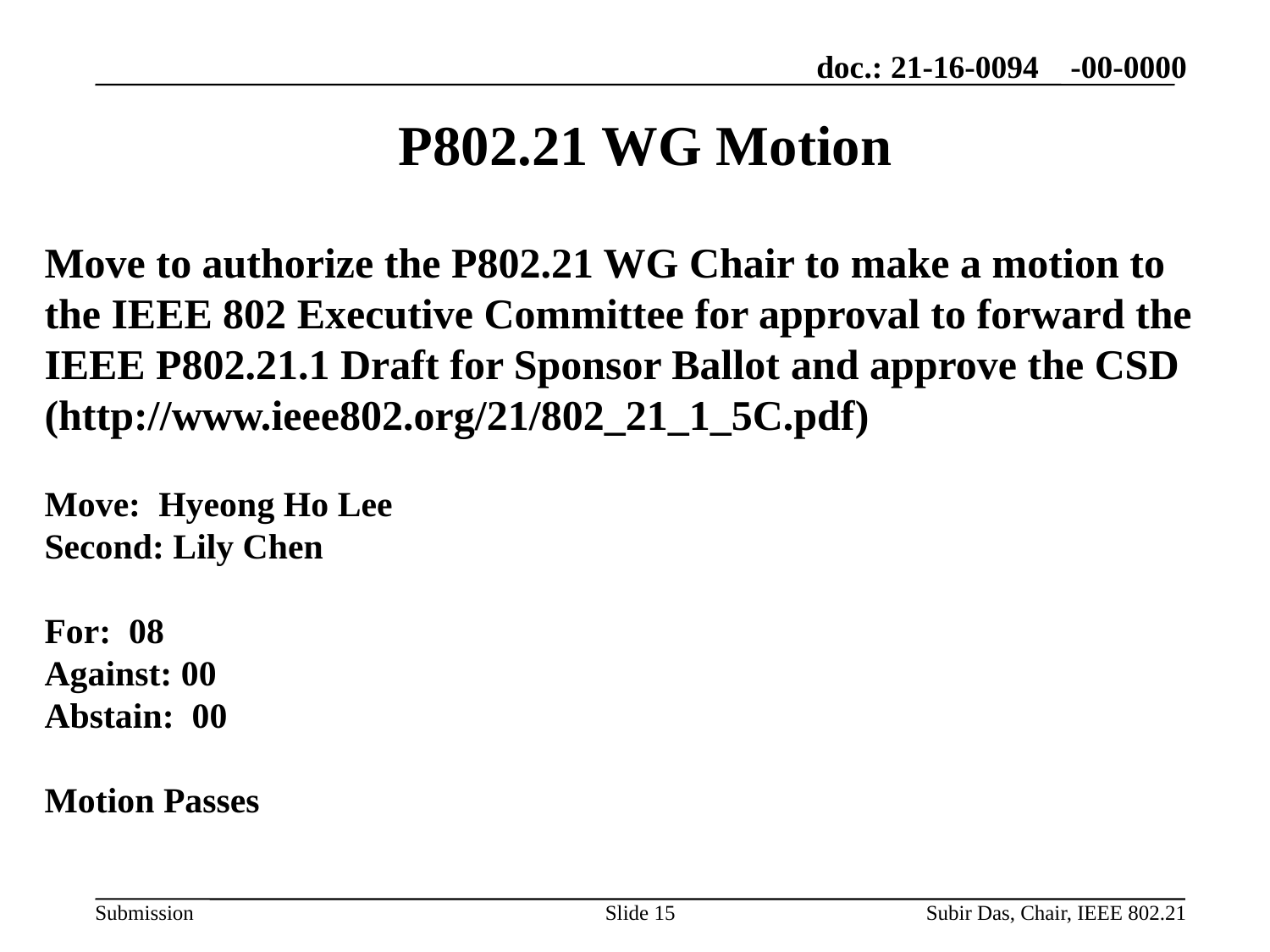

# P802.21 WG Motion
Move to authorize the P802.21 WG Chair to make a motion to the IEEE 802 Executive Committee for approval to forward the IEEE P802.21.1 Draft for Sponsor Ballot and approve the CSD (http://www.ieee802.org/21/802_21_1_5C.pdf)

Move:  Hyeong Ho Lee
Second: Lily Chen

For:  08
Against: 00
Abstain:  00

Motion Passes
Slide 15
Subir Das, Chair, IEEE 802.21